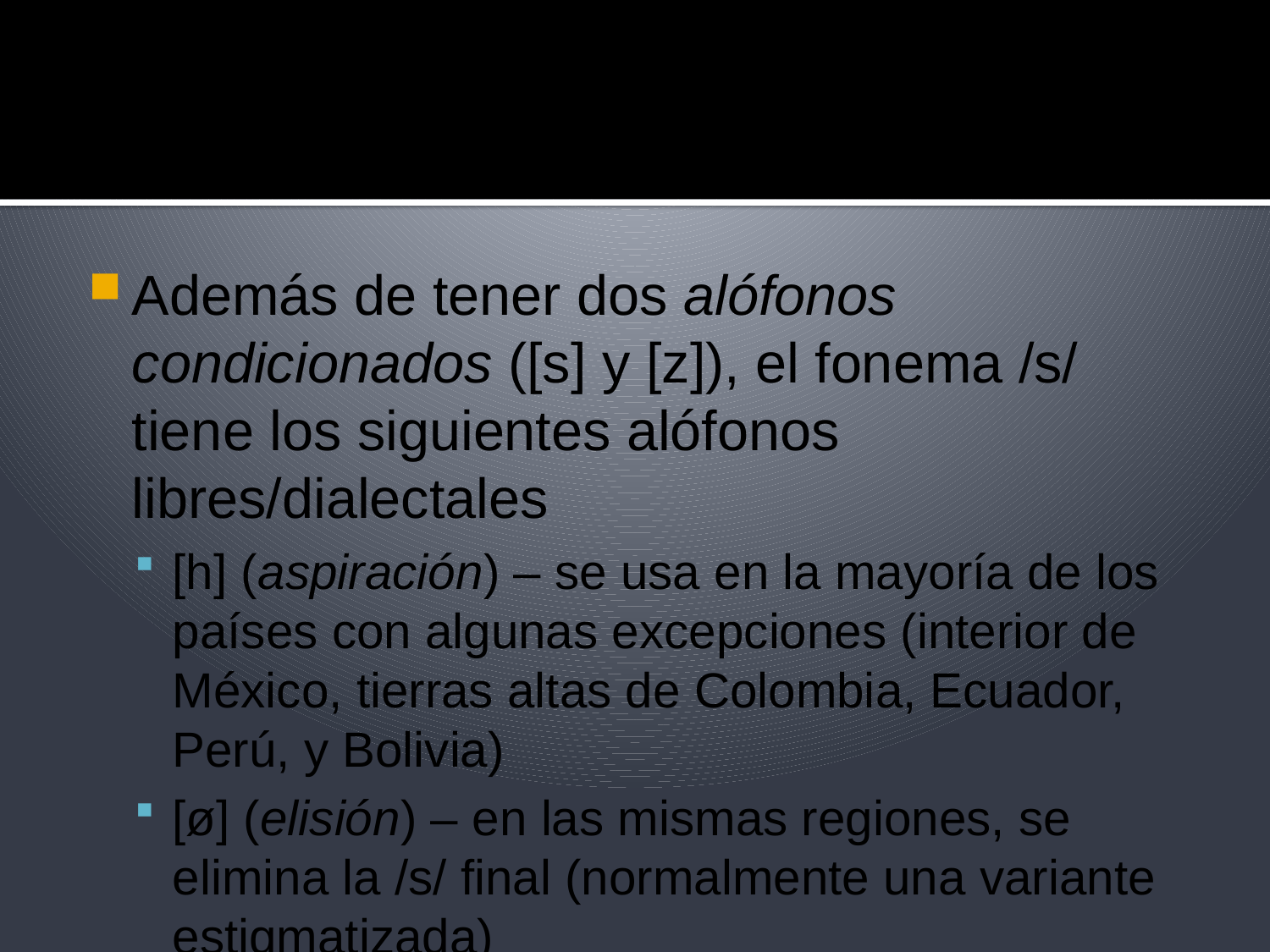

#
Además de tener dos alófonos condicionados ([s] y [z]), el fonema /s/ tiene los siguientes alófonos libres/dialectales
[h] (aspiración) – se usa en la mayoría de los países con algunas excepciones (interior de México, tierras altas de Colombia, Ecuador, Perú, y Bolivia)
[ø] (elisión) – en las mismas regiones, se elimina la /s/ final (normalmente una variante estigmatizada)